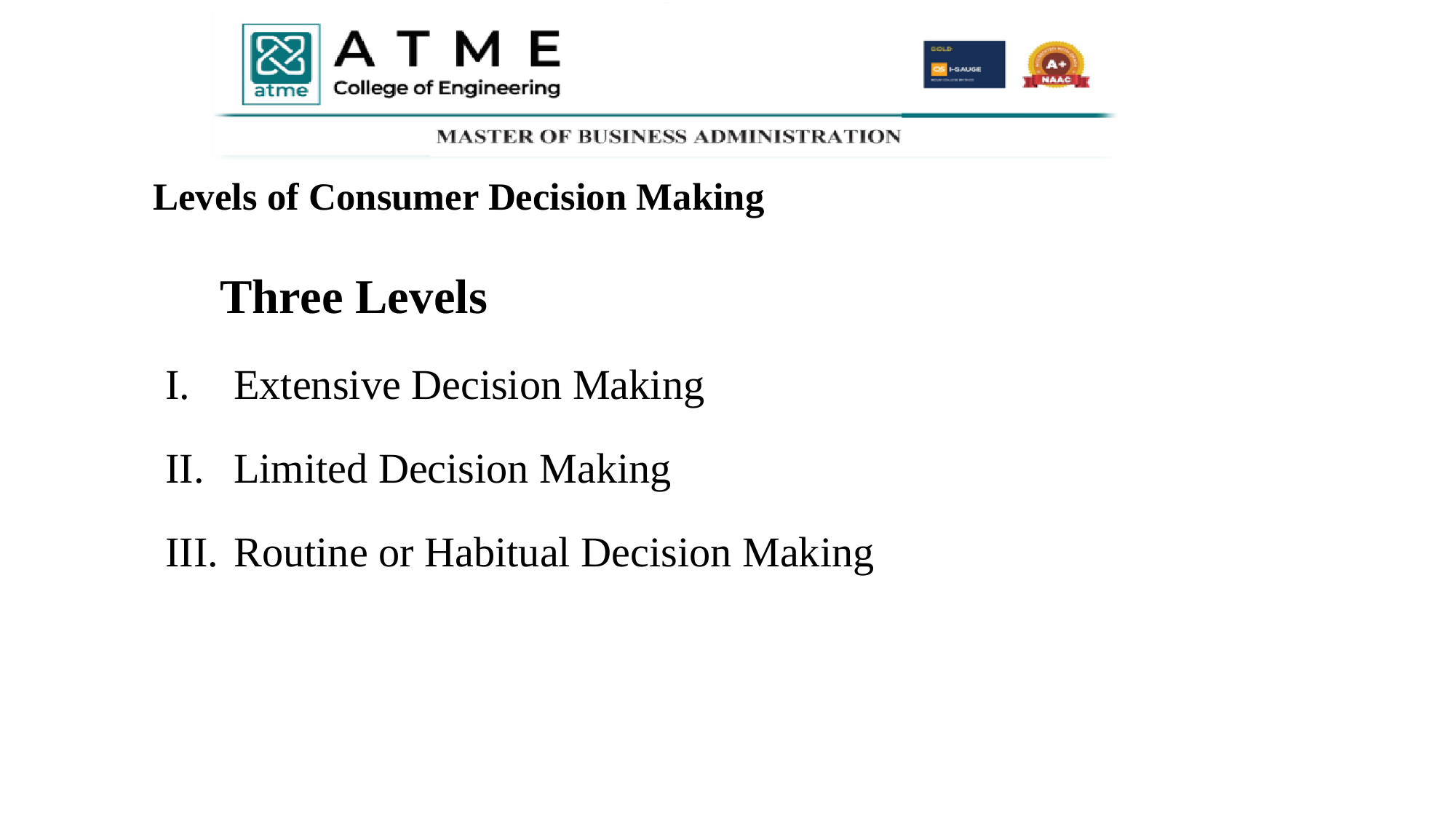

# Levels of Consumer Decision Making
	Three Levels
Extensive Decision Making
Limited Decision Making
Routine or Habitual Decision Making